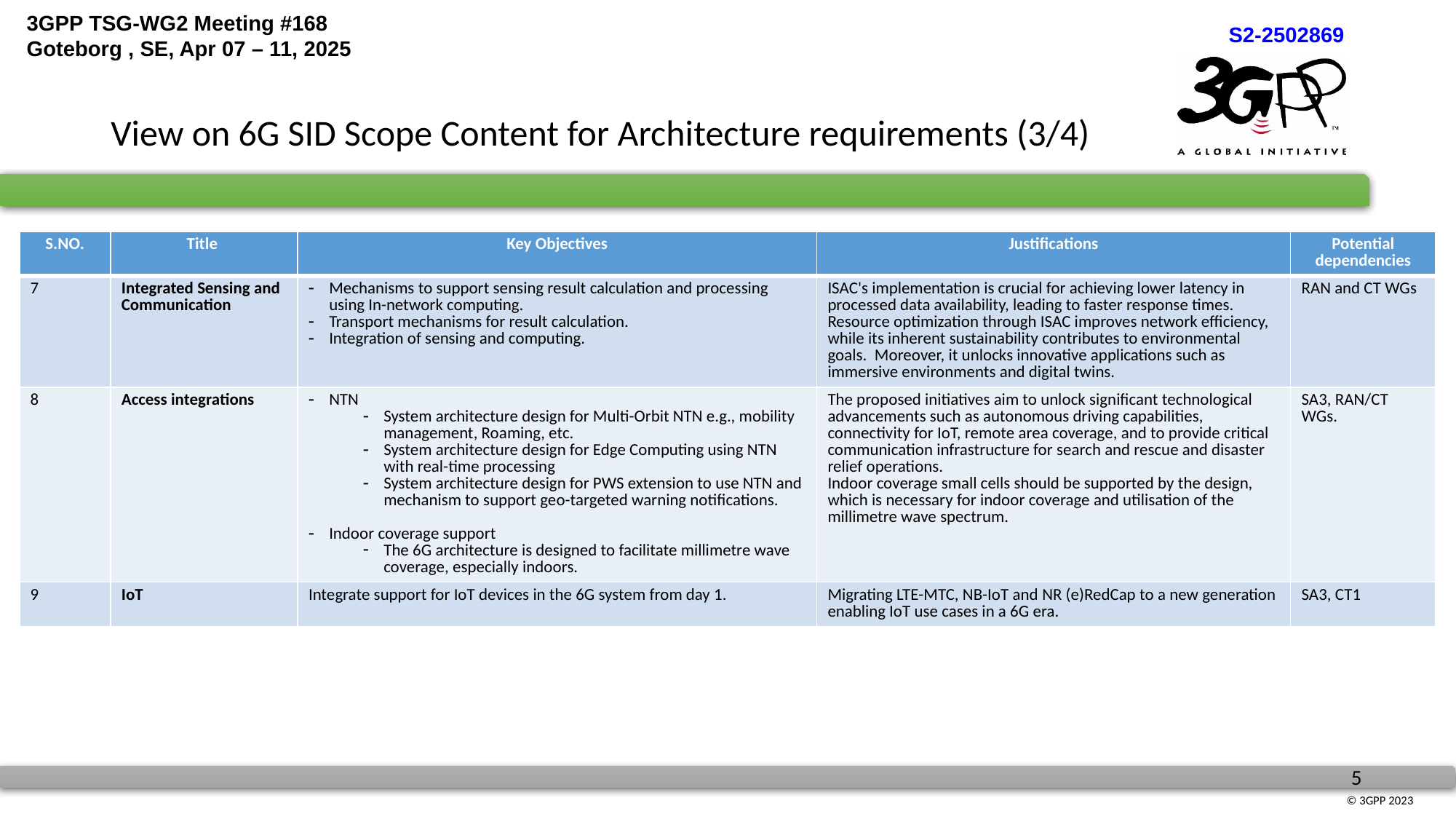

# View on 6G SID Scope Content for Architecture requirements (3/4)
| S.NO. | Title | Key Objectives | Justifications | Potential dependencies |
| --- | --- | --- | --- | --- |
| 7 | Integrated Sensing and Communication | Mechanisms to support sensing result calculation and processing using In-network computing. Transport mechanisms for result calculation. Integration of sensing and computing. | ISAC's implementation is crucial for achieving lower latency in processed data availability, leading to faster response times. Resource optimization through ISAC improves network efficiency, while its inherent sustainability contributes to environmental goals. Moreover, it unlocks innovative applications such as immersive environments and digital twins. | RAN and CT WGs |
| 8 | Access integrations | NTN System architecture design for Multi-Orbit NTN e.g., mobility management, Roaming, etc. System architecture design for Edge Computing using NTN with real-time processing System architecture design for PWS extension to use NTN and mechanism to support geo-targeted warning notifications. Indoor coverage support The 6G architecture is designed to facilitate millimetre wave coverage, especially indoors. | The proposed initiatives aim to unlock significant technological advancements such as autonomous driving capabilities, connectivity for IoT, remote area coverage, and to provide critical communication infrastructure for search and rescue and disaster relief operations. Indoor coverage small cells should be supported by the design, which is necessary for indoor coverage and utilisation of the millimetre wave spectrum. | SA3, RAN/CT WGs. |
| 9 | IoT | Integrate support for IoT devices in the 6G system from day 1. | Migrating LTE-MTC, NB-IoT and NR (e)RedCap to a new generation enabling IoT use cases in a 6G era. | SA3, CT1 |